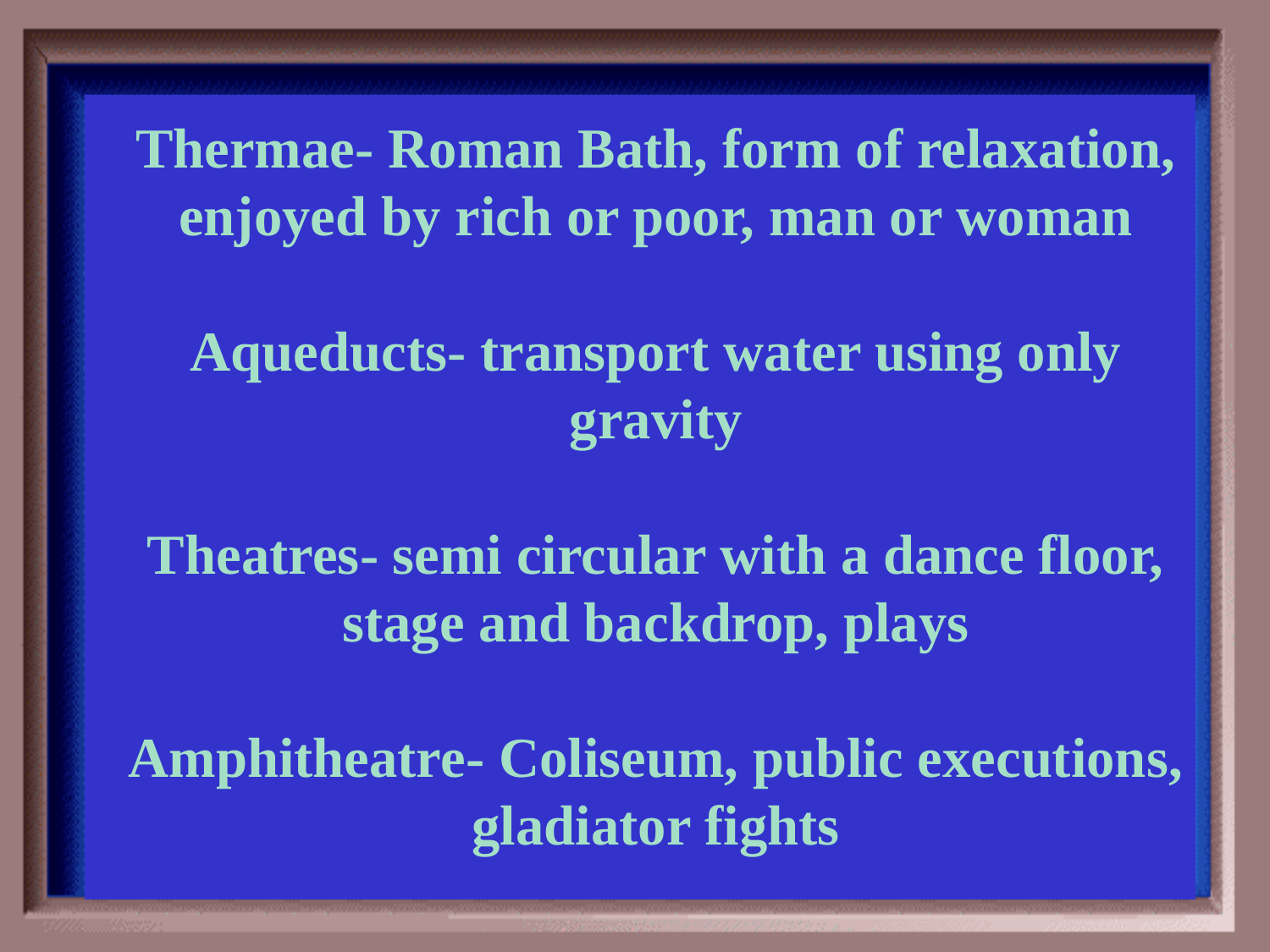

Category #4 $500 Question

Thermae- Roman Bath, form of relaxation, enjoyed by rich or poor, man or woman

Aqueducts- transport water using only gravity

Theatres- semi circular with a dance floor, stage and backdrop, plays

Amphitheatre- Coliseum, public executions, gladiator fights